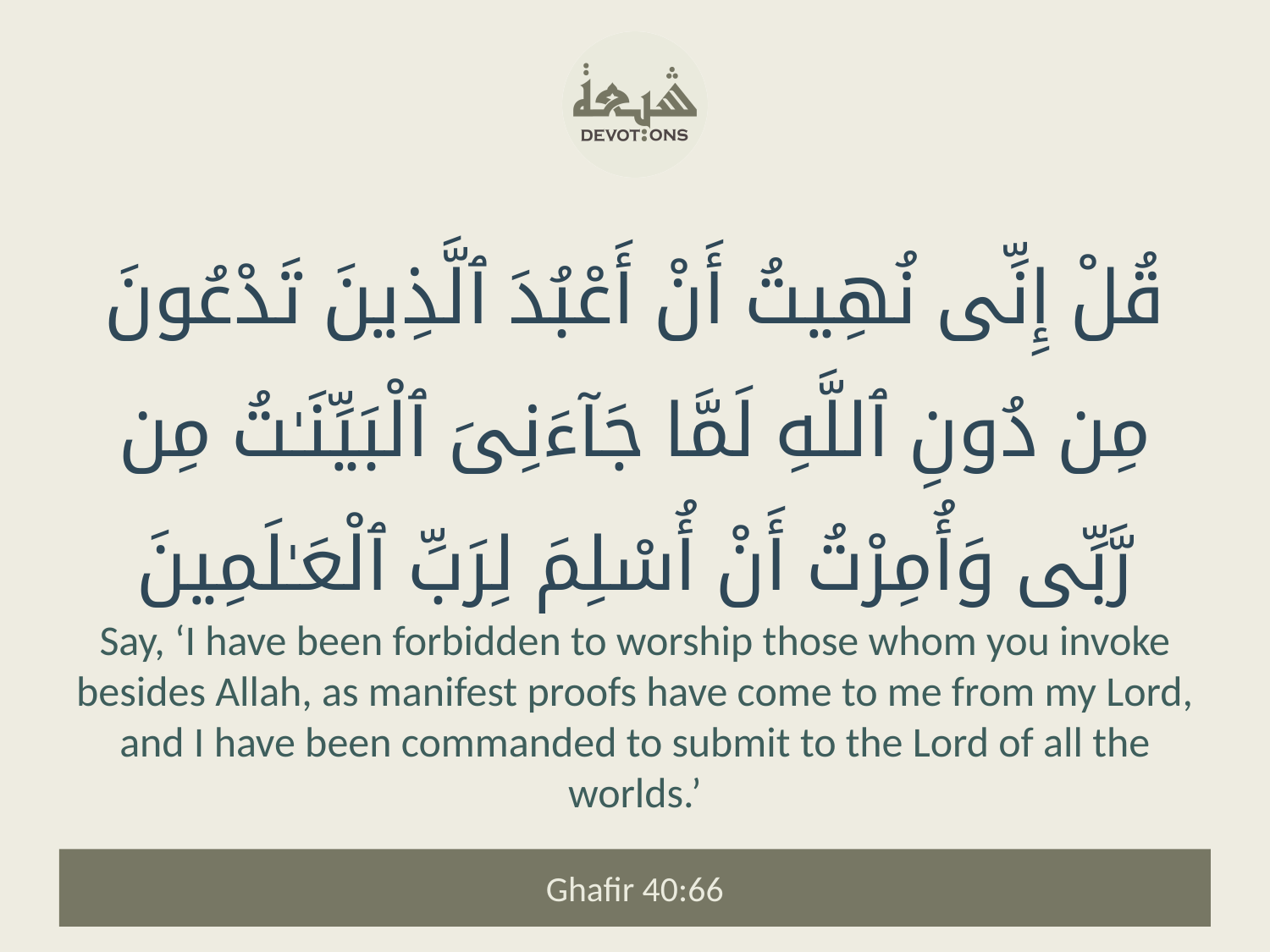

قُلْ إِنِّى نُهِيتُ أَنْ أَعْبُدَ ٱلَّذِينَ تَدْعُونَ مِن دُونِ ٱللَّهِ لَمَّا جَآءَنِىَ ٱلْبَيِّنَـٰتُ مِن رَّبِّى وَأُمِرْتُ أَنْ أُسْلِمَ لِرَبِّ ٱلْعَـٰلَمِينَ
Say, ‘I have been forbidden to worship those whom you invoke besides Allah, as manifest proofs have come to me from my Lord, and I have been commanded to submit to the Lord of all the worlds.’
Ghafir 40:66